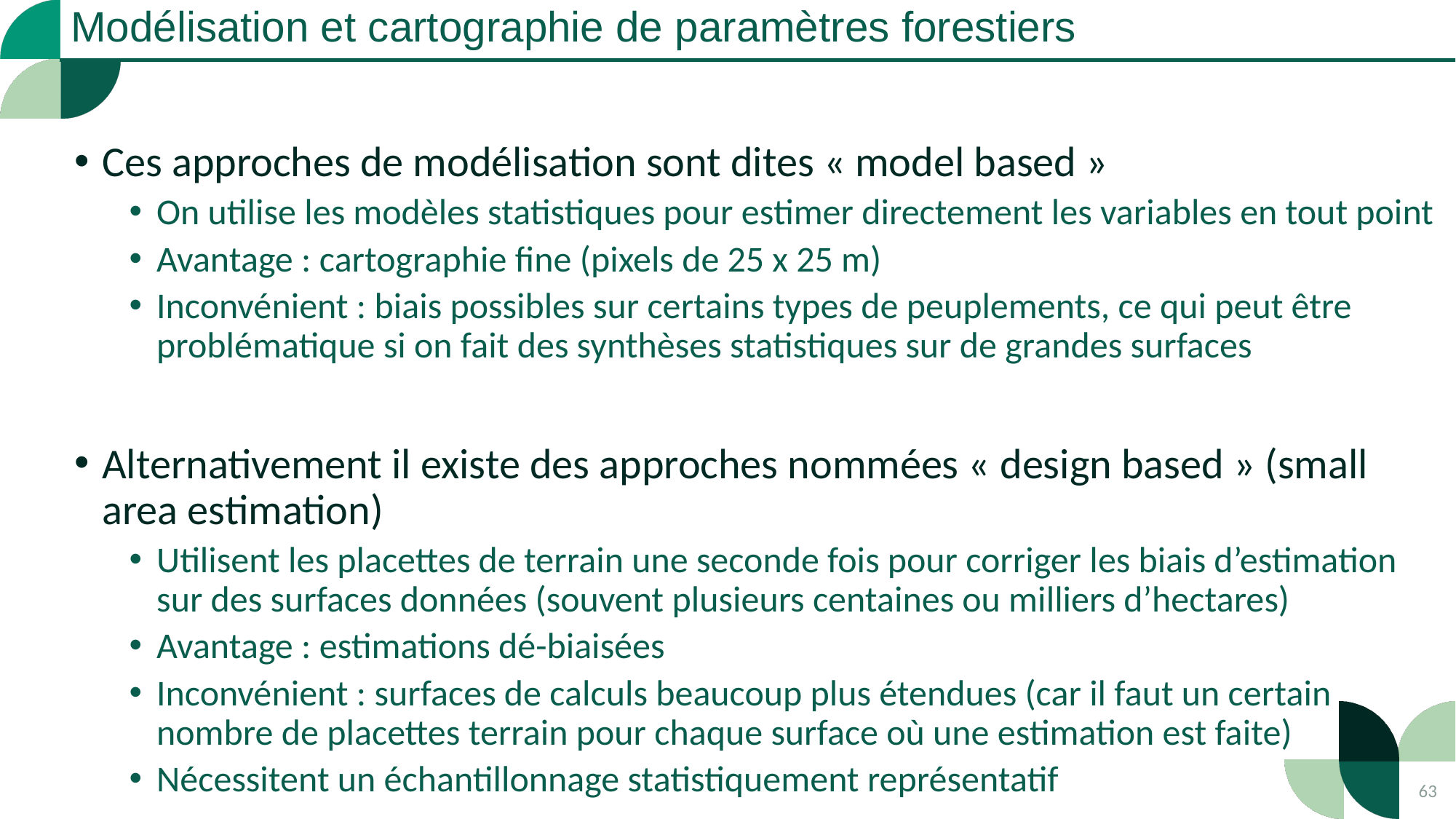

Modélisation et cartographie de paramètres forestiers
Ces approches de modélisation sont dites « model based »
On utilise les modèles statistiques pour estimer directement les variables en tout point
Avantage : cartographie fine (pixels de 25 x 25 m)
Inconvénient : biais possibles sur certains types de peuplements, ce qui peut être problématique si on fait des synthèses statistiques sur de grandes surfaces

Alternativement il existe des approches nommées « design based » (small area estimation)
Utilisent les placettes de terrain une seconde fois pour corriger les biais d’estimation sur des surfaces données (souvent plusieurs centaines ou milliers d’hectares)
Avantage : estimations dé-biaisées
Inconvénient : surfaces de calculs beaucoup plus étendues (car il faut un certain nombre de placettes terrain pour chaque surface où une estimation est faite)
Nécessitent un échantillonnage statistiquement représentatif
63